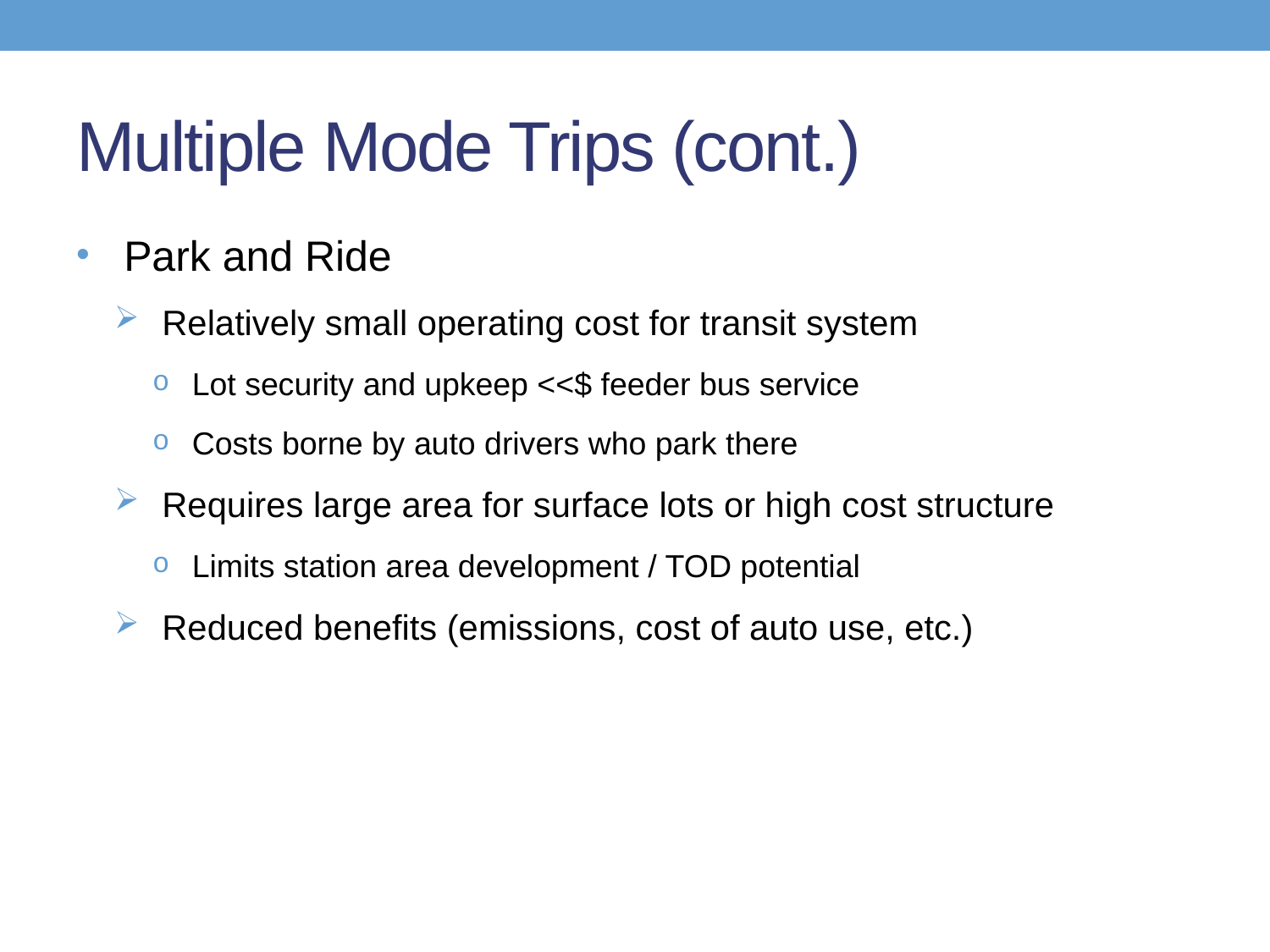

# Multiple Mode Trips (cont.)
Park and Ride
Relatively small operating cost for transit system
Lot security and upkeep <<$ feeder bus service
Costs borne by auto drivers who park there
Requires large area for surface lots or high cost structure
Limits station area development / TOD potential
Reduced benefits (emissions, cost of auto use, etc.)